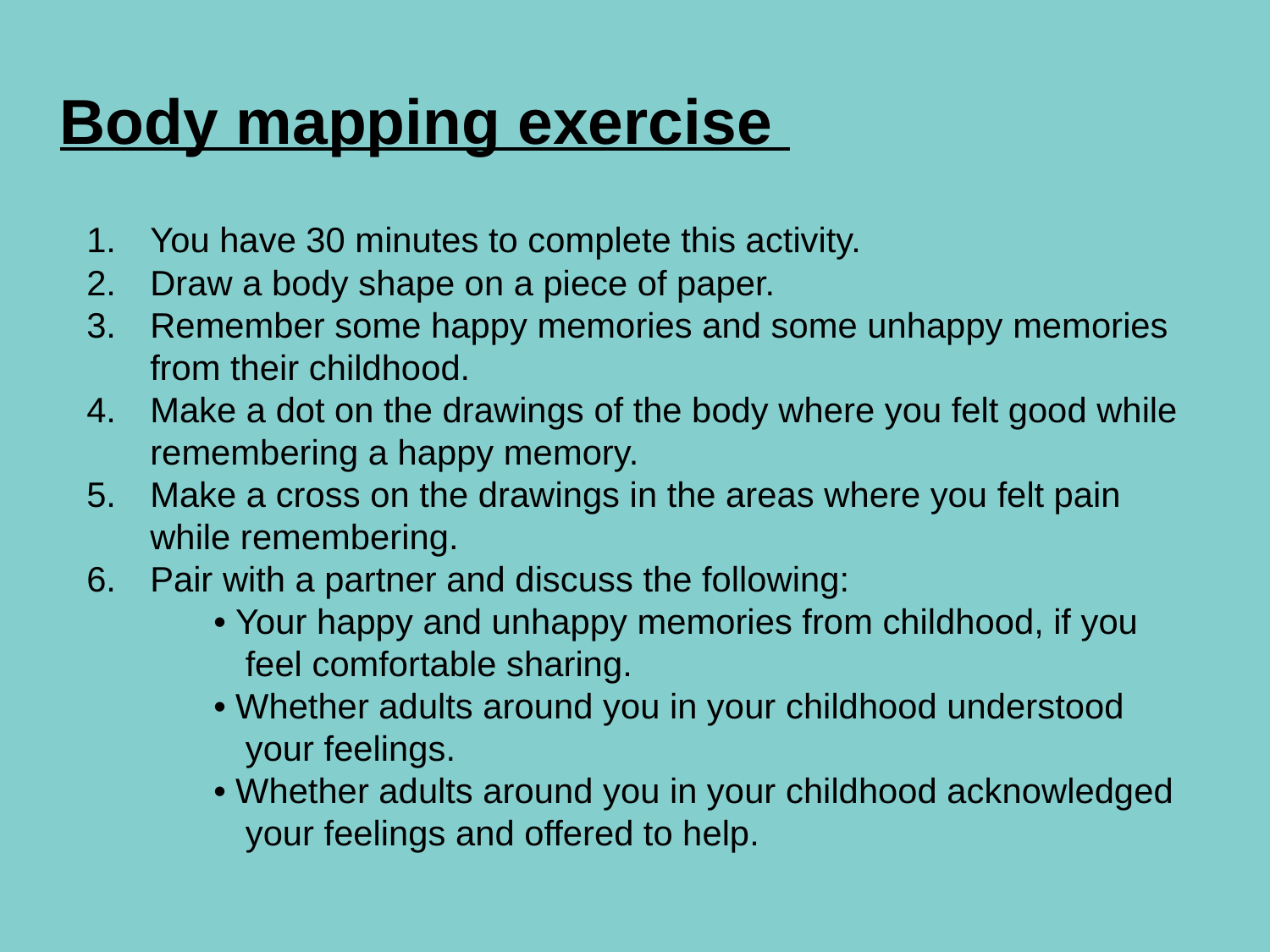

# Body mapping exercise
You have 30 minutes to complete this activity.
Draw a body shape on a piece of paper.
Remember some happy memories and some unhappy memories from their childhood.
Make a dot on the drawings of the body where you felt good while remembering a happy memory.
Make a cross on the drawings in the areas where you felt pain while remembering.
Pair with a partner and discuss the following:
• Your happy and unhappy memories from childhood, if you feel comfortable sharing.
• Whether adults around you in your childhood understood your feelings.
• Whether adults around you in your childhood acknowledged your feelings and offered to help.